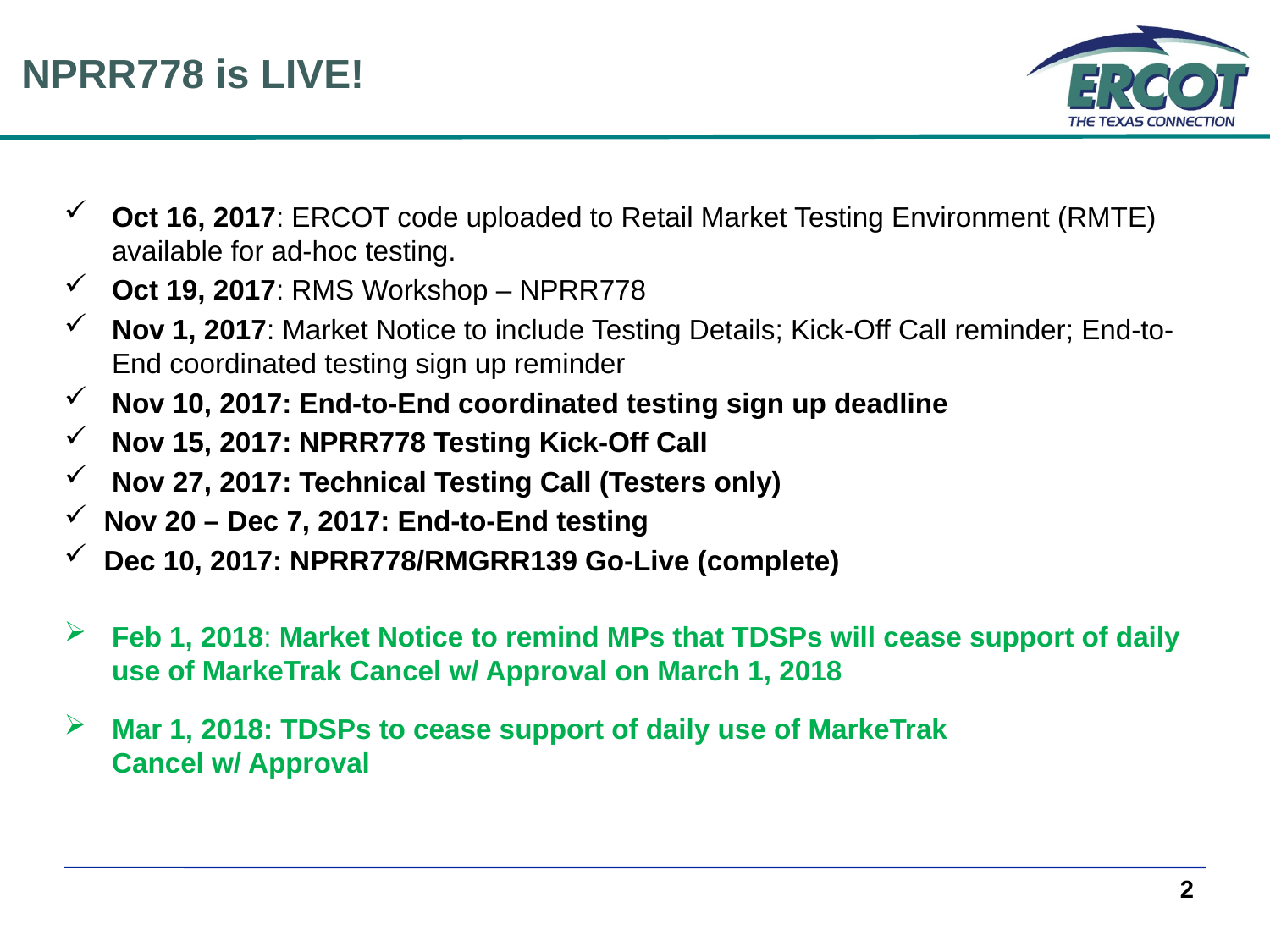

NPRR778 is LIVE!

Oct 16, 2017: ERCOT code uploaded to Retail Market Testing Environment (RMTE) available for ad-hoc testing.
Oct 19, 2017: RMS Workshop – NPRR778
Nov 1, 2017: Market Notice to include Testing Details; Kick-Off Call reminder; End-to-End coordinated testing sign up reminder
Nov 10, 2017: End-to-End coordinated testing sign up deadline
Nov 15, 2017: NPRR778 Testing Kick-Off Call
Nov 27, 2017: Technical Testing Call (Testers only)
Nov 20 – Dec 7, 2017: End-to-End testing
Dec 10, 2017: NPRR778/RMGRR139 Go-Live (complete)

Feb 1, 2018: Market Notice to remind MPs that TDSPs will cease support of daily use of MarkeTrak Cancel w/ Approval on March 1, 2018

Mar 1, 2018: TDSPs to cease support of daily use of MarkeTrak
Cancel w/ Approval
2